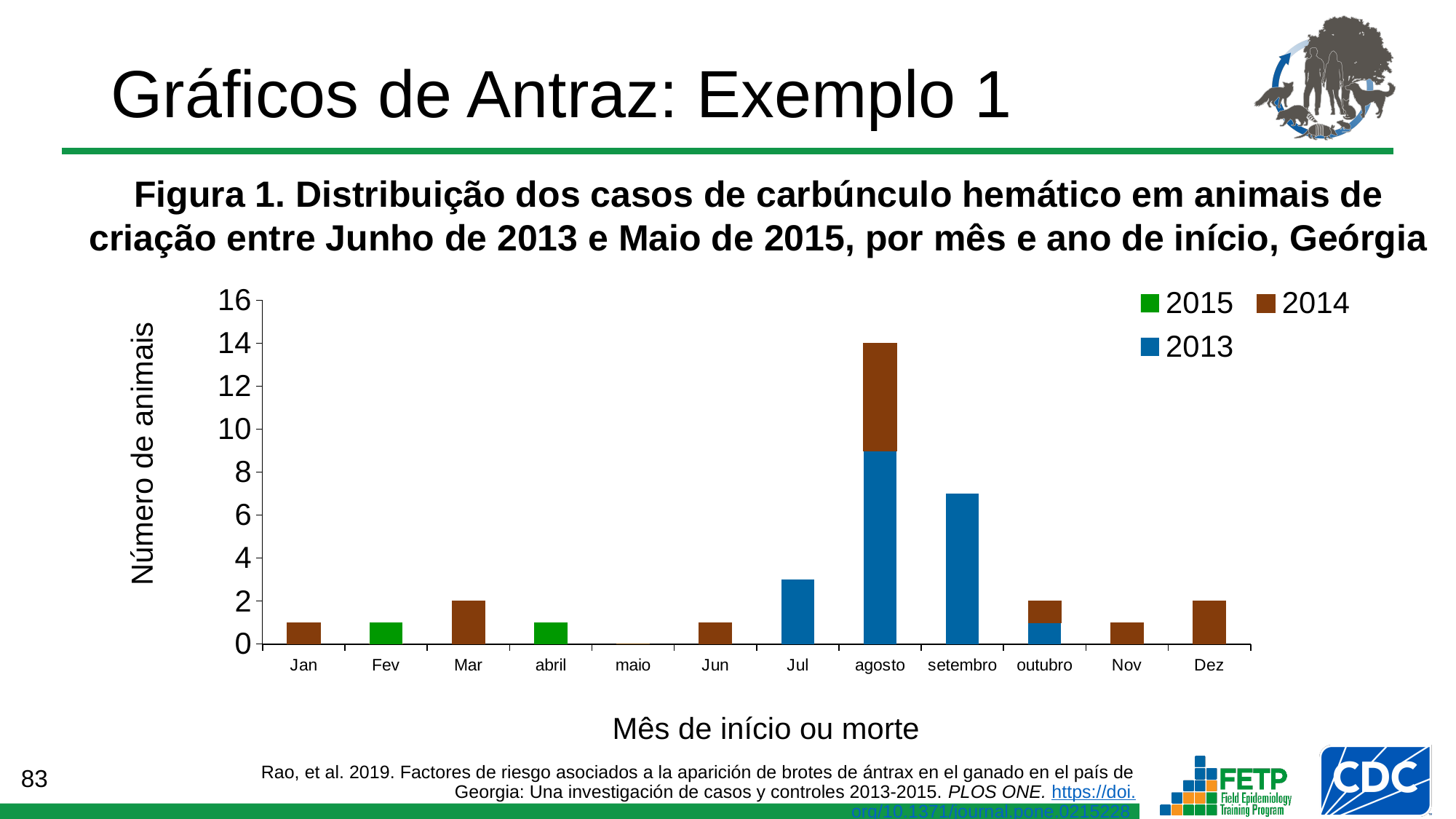

# Gráficos de Antraz: Exemplo 1
Figura 1. Distribuição dos casos de carbúnculo hemático em animais de criação entre Junho de 2013 e Maio de 2015, por mês e ano de início, Geórgia

### Chart

| Category | 2013 | 2014 | 2015 |
|---|---|---|---|
| Jan | 0.0 | 1.0 | 0.0 |
| Fev | 0.0 | 0.0 | 1.0 |
| Mar | 0.0 | 2.0 | 0.0 |
| abril | 0.0 | 0.0 | 1.0 |
| maio | 0.0 | 0.0 | 0.0 |
| Jun | 0.0 | 1.0 | 0.0 |
| Jul | 3.0 | 0.0 | 0.0 |
| agosto | 9.0 | 5.0 | 0.0 |
| setembro | 7.0 | 0.0 | 0.0 |
| outubro | 1.0 | 1.0 | 0.0 |
| Nov | 0.0 | 1.0 | 0.0 |
| Dez | 0.0 | 2.0 | 0.0 |
Número de animais
Mês de início ou morte
Rao, et al. 2019. Factores de riesgo asociados a la aparición de brotes de ántrax en el ganado en el país de Georgia: Una investigación de casos y controles 2013-2015. PLOS ONE. https://doi.org/10.1371/journal.pone.0215228